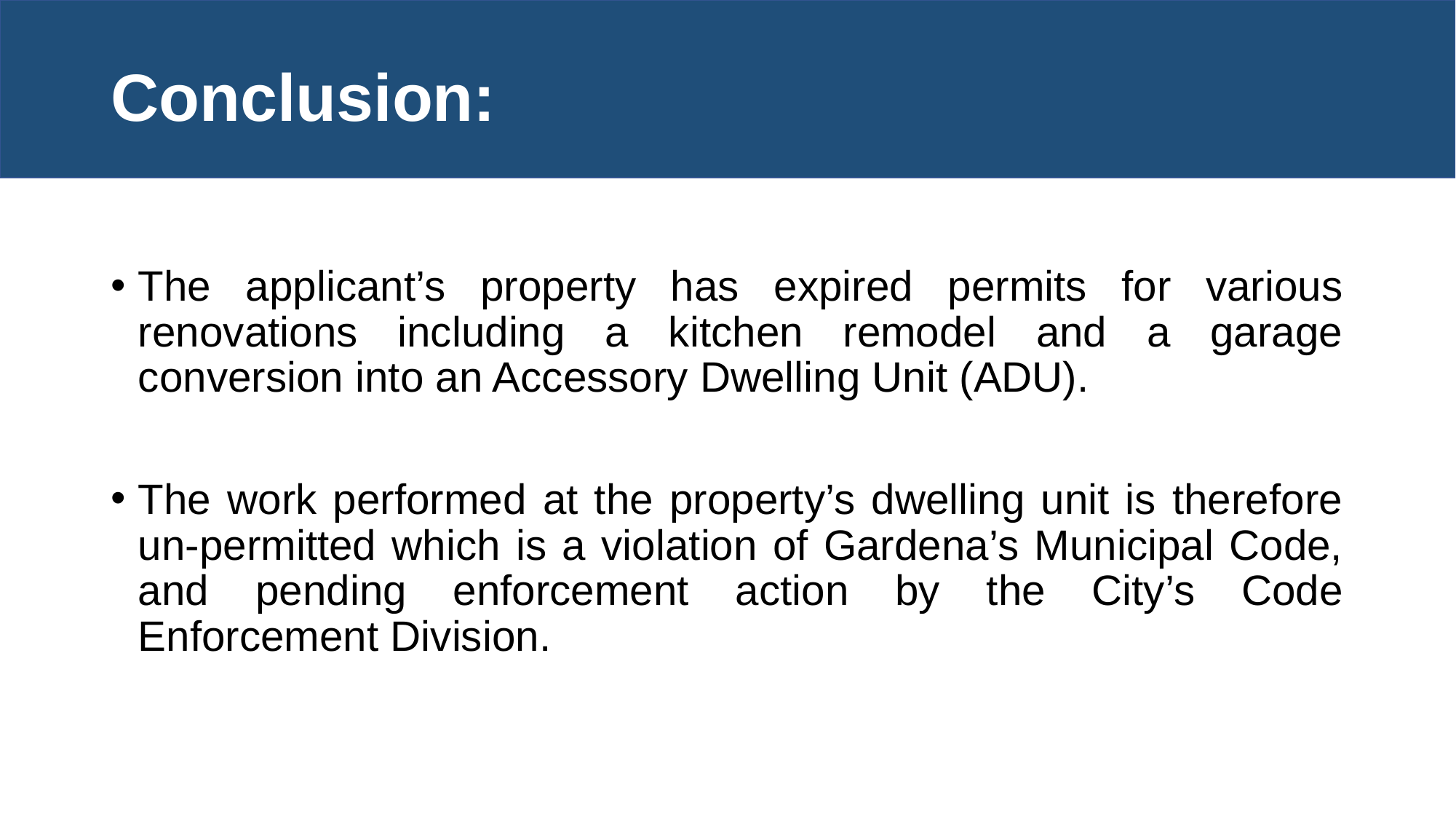

# Conclusion:
The applicant’s property has expired permits for various renovations including a kitchen remodel and a garage conversion into an Accessory Dwelling Unit (ADU).

The work performed at the property’s dwelling unit is therefore un-permitted which is a violation of Gardena’s Municipal Code, and pending enforcement action by the City’s Code Enforcement Division.